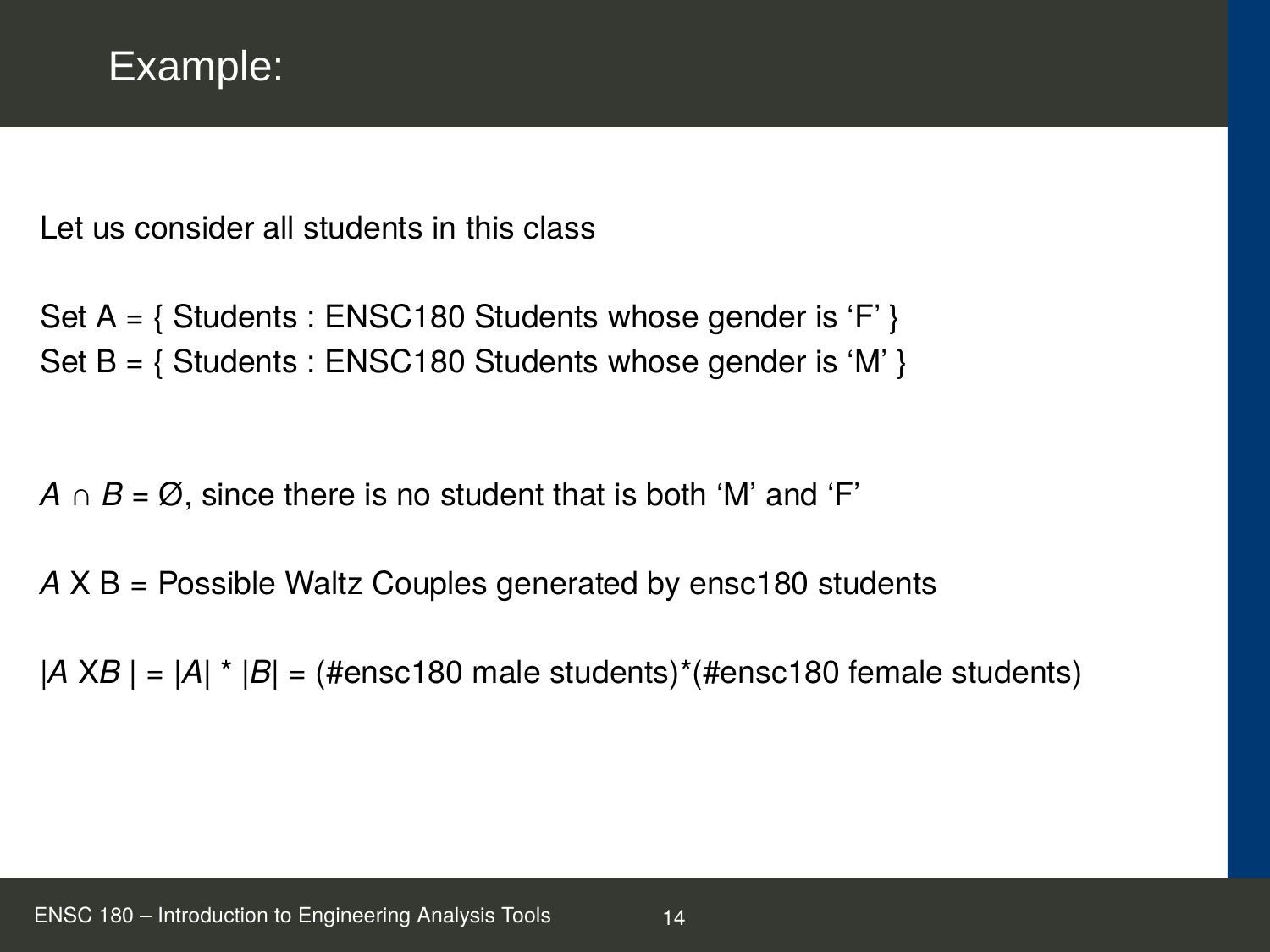

# Example:
Let us consider all students in this class

Set A = { Students : ENSC180 Students whose gender is ‘F’ }
Set B = { Students : ENSC180 Students whose gender is ‘M’ }

A ∩ B = Ø, since there is no student that is both ‘M’ and ‘F’

A X B = Possible Waltz Couples generated by ensc180 students

|A XB | = |A| * |B| = (#ensc180 male students)*(#ensc180 female students)
ENSC 180 – Introduction to Engineering Analysis Tools